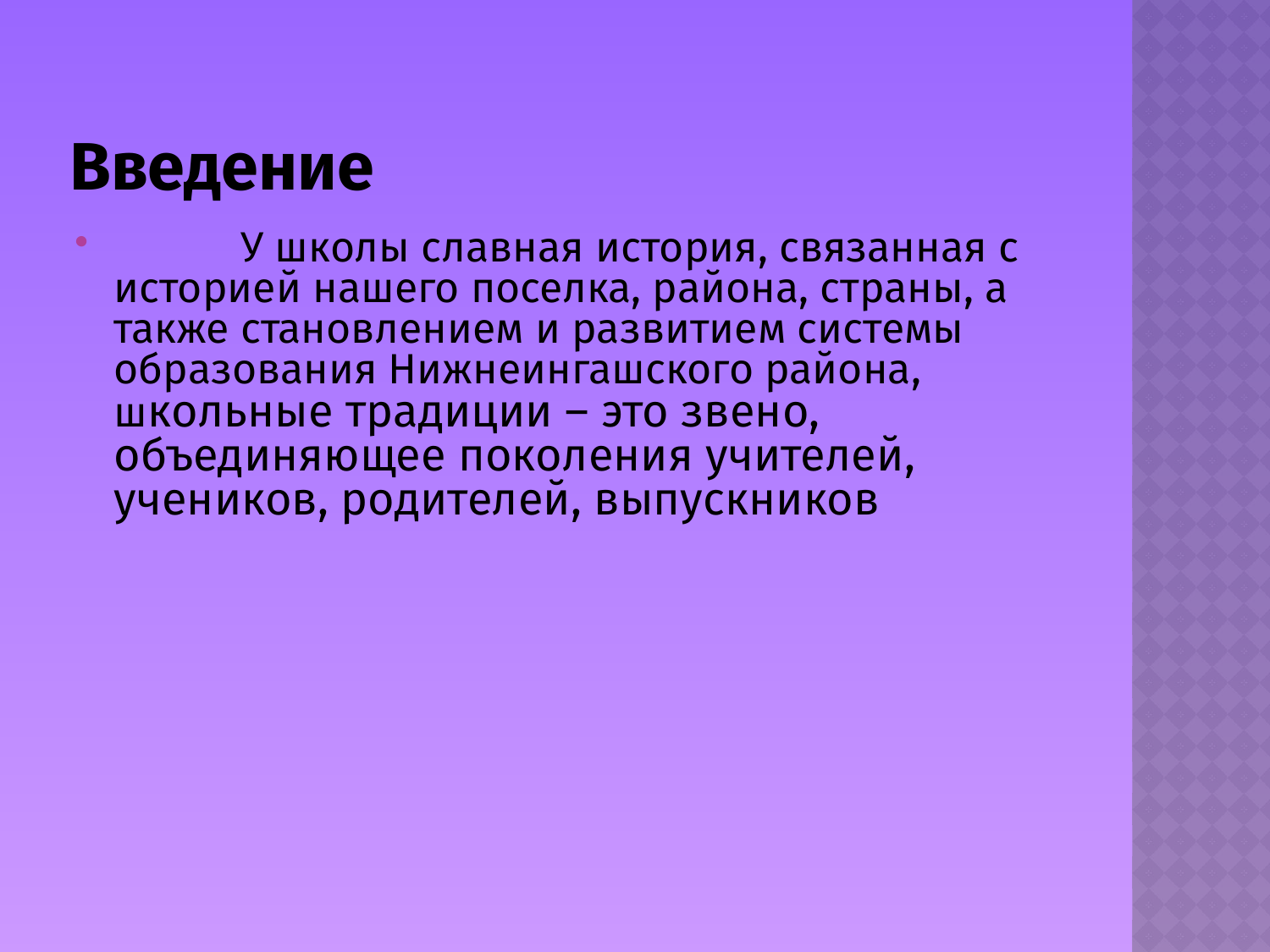

# Введение
	У школы славная история, связанная с историей нашего поселка, района, страны, а также становлением и развитием системы образования Нижнеингашского района, школьные традиции – это звено, объединяющее поколения учителей, учеников, родителей, выпускников